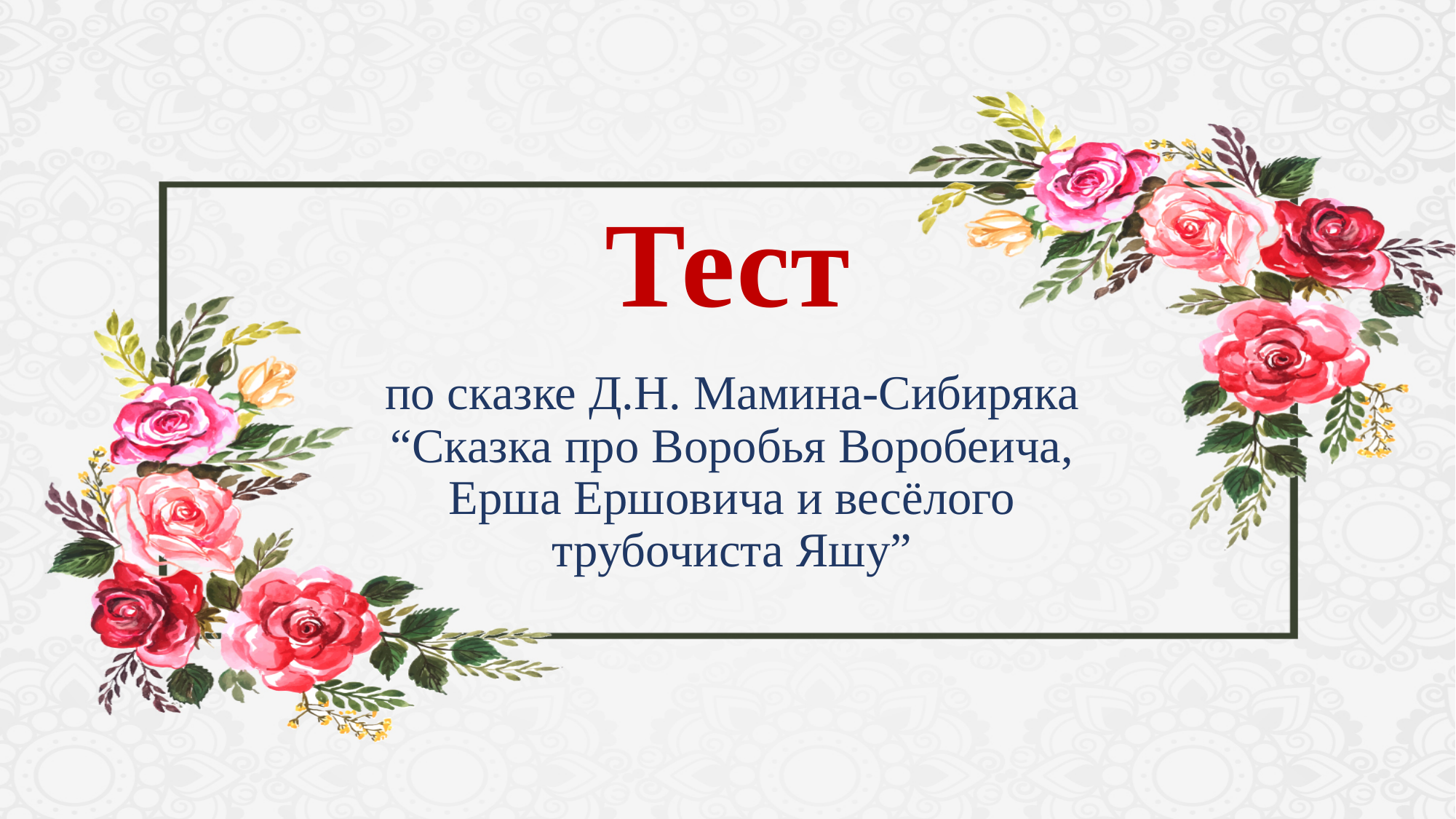

# Тест
по сказке Д.Н. Мамина-Сибиряка “Сказка про Воробья Воробеича, Ерша Ершовича и весёлого трубочиста Яшу”